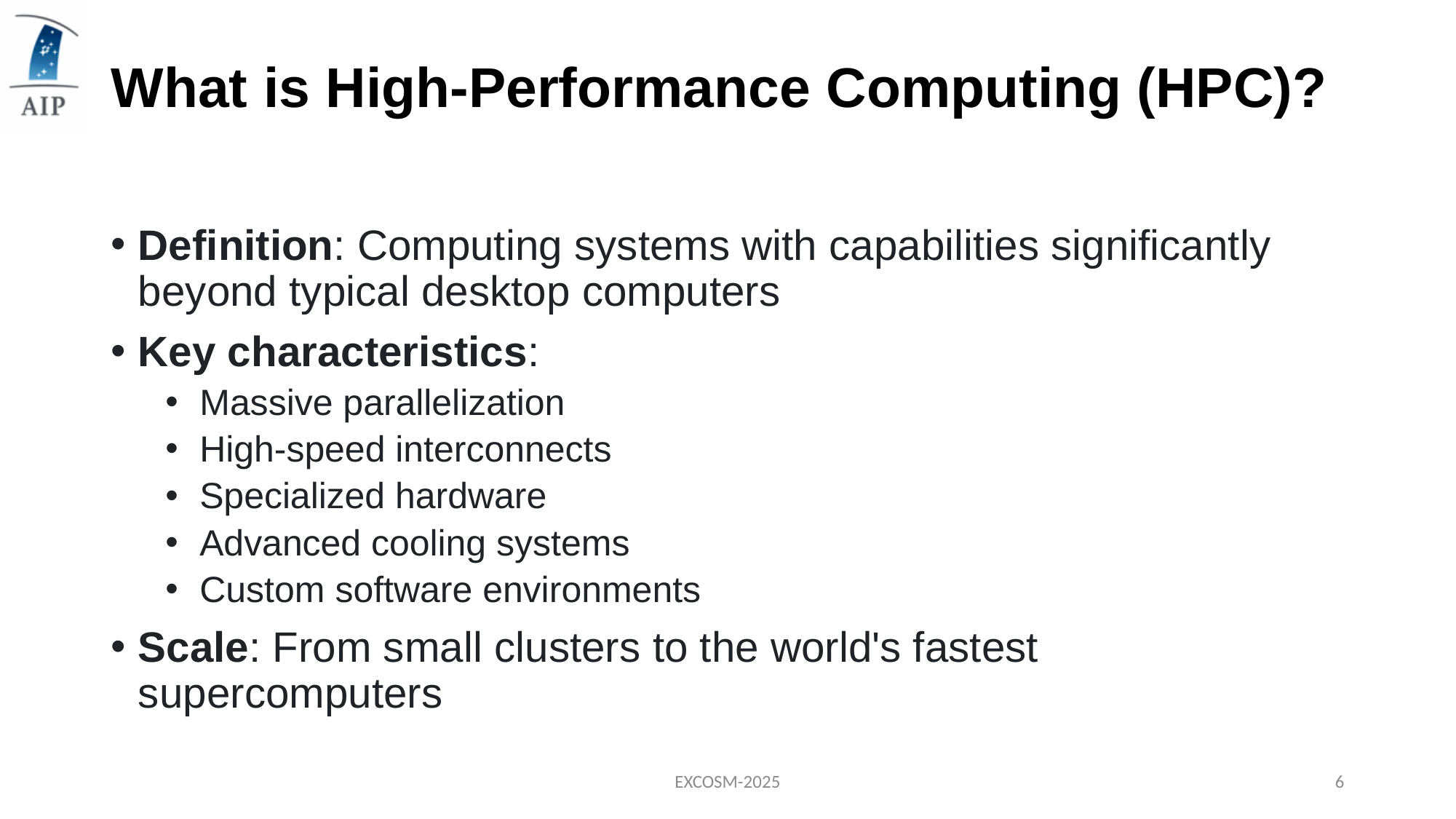

# What is High-Performance Computing (HPC)?
Definition: Computing systems with capabilities significantly beyond typical desktop computers
Key characteristics:
Massive parallelization
High-speed interconnects
Specialized hardware
Advanced cooling systems
Custom software environments
Scale: From small clusters to the world's fastest supercomputers
EXCOSM-2025
6